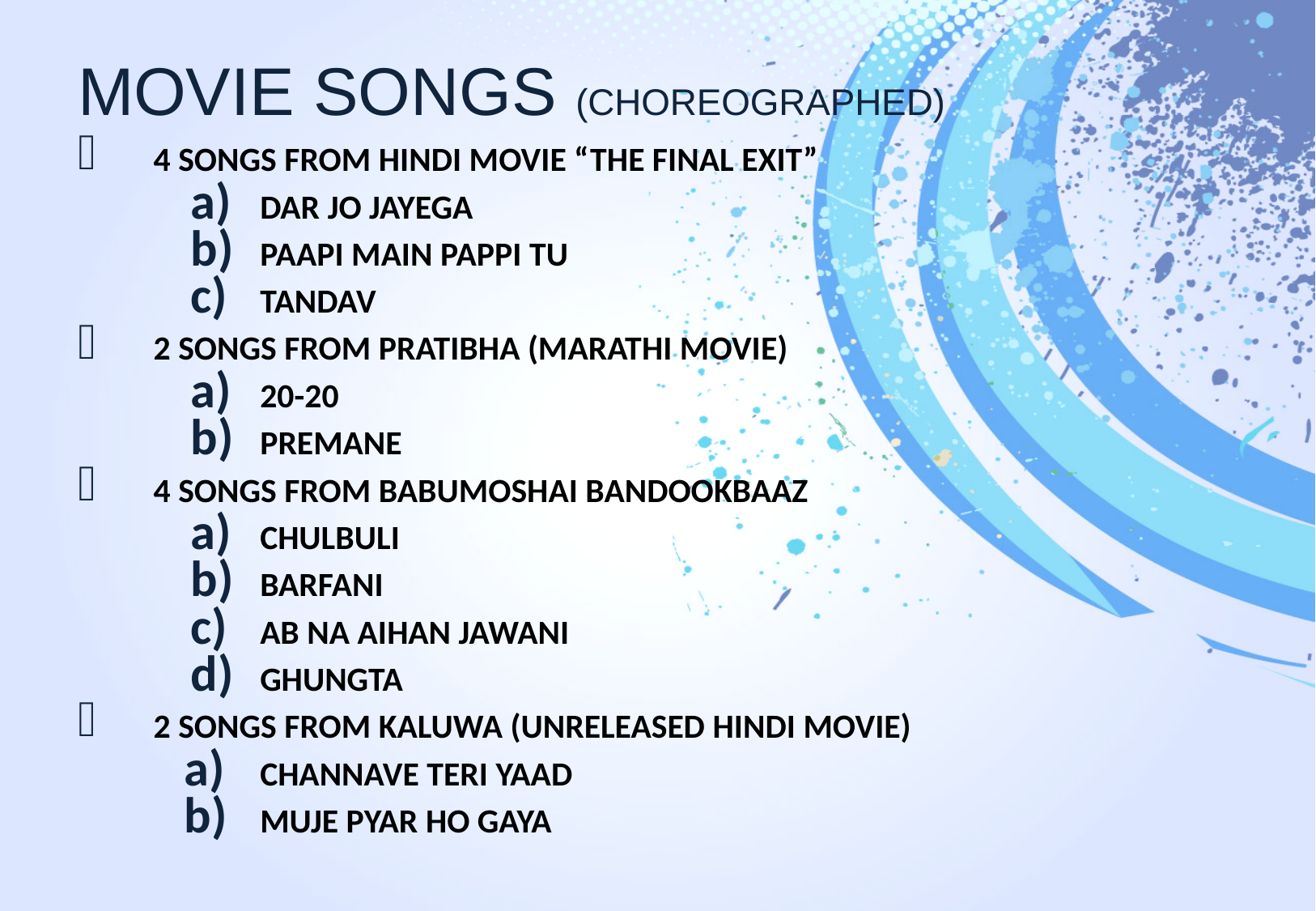

MOVIE SONGS (CHOREOGRAPHED)
4 SONGS FROM HINDI MOVIE “THE FINAL EXIT”
DAR JO JAYEGA
PAAPI MAIN PAPPI TU
TANDAV
2 SONGS FROM PRATIBHA (MARATHI MOVIE)
20-20
PREMANE
4 SONGS FROM BABUMOSHAI BANDOOKBAAZ
CHULBULI
BARFANI
AB NA AIHAN JAWANI
GHUNGTA
2 SONGS FROM KALUWA (UNRELEASED HINDI MOVIE)
CHANNAVE TERI YAAD
MUJE PYAR HO GAYA